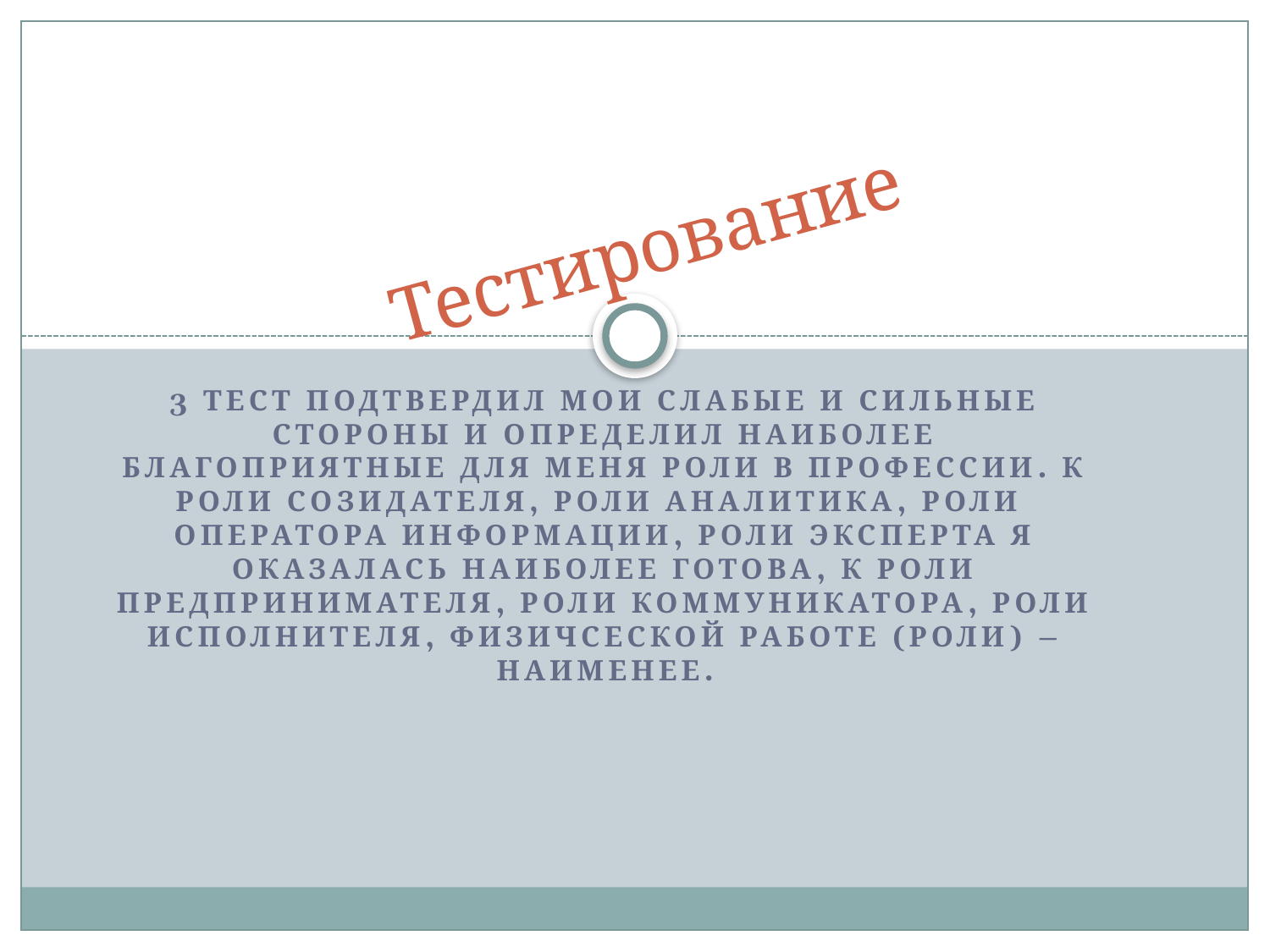

# Тестирование
3 тест подтвердил мои слабые и сильные стороны и определил наиболее благоприятные для меня роли в профессии. К РОЛИ СОЗИДАТЕЛЯ, РОЛИ АНАЛИТИКА, РОЛИ  ОПЕРАТОРА ИНФОРМАЦИИ, РОЛИ ЭКСПЕРТА Я ОКАЗАЛАСЬ НАИБОЛЕЕ ГОТОВА, К РОЛИ ПРЕДПРИНИМАТЕЛЯ, РОЛИ КОММУНИКАТОРА, РОЛИ ИСПОЛНИТЕЛЯ, ФИЗИЧСЕСКОЙ РАБОТЕ (РОЛИ) – НАИМЕНЕЕ.